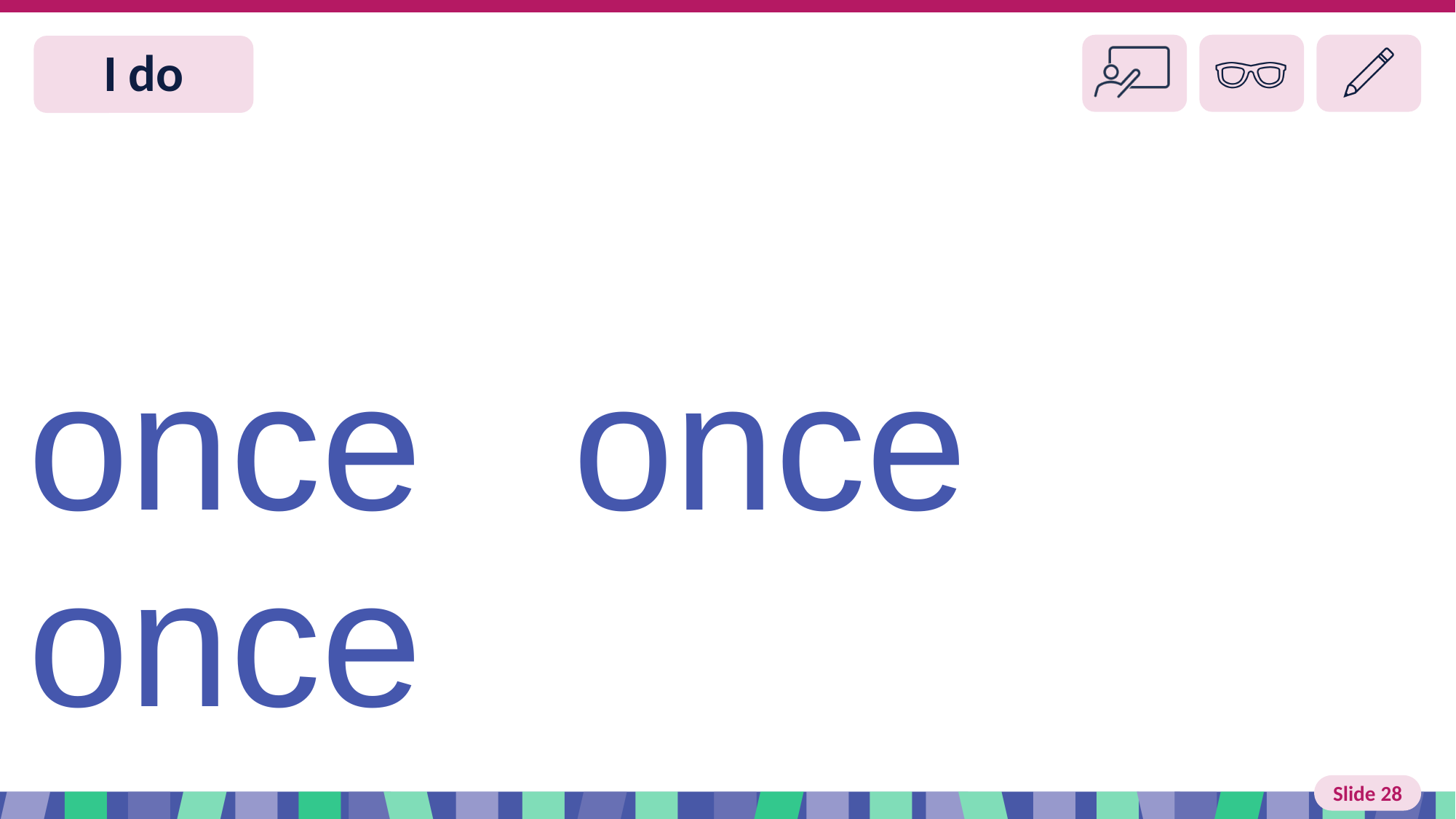

# Slide 28 I do
once   once  once